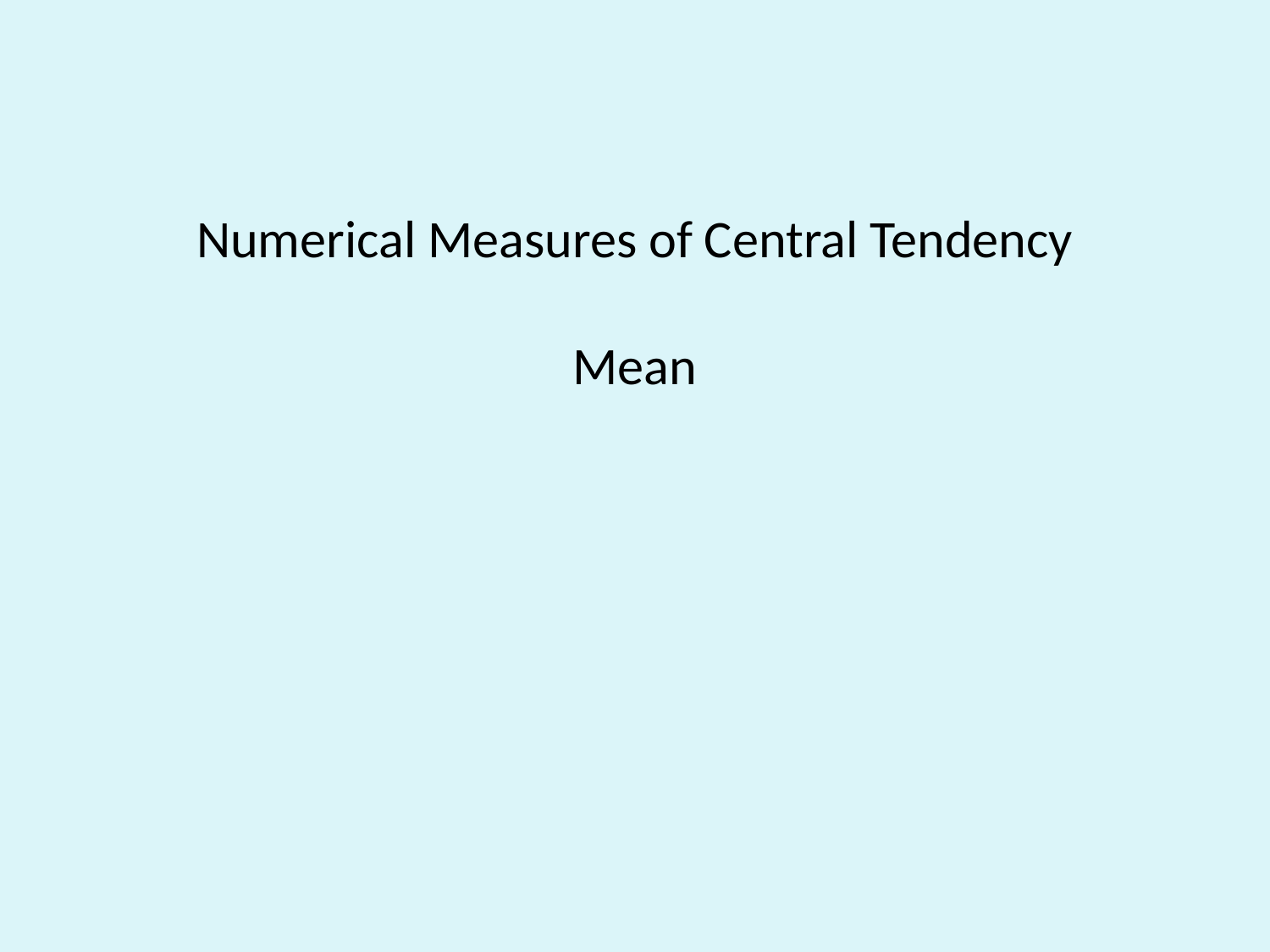

# Numerical Measures of Central Tendency Mean